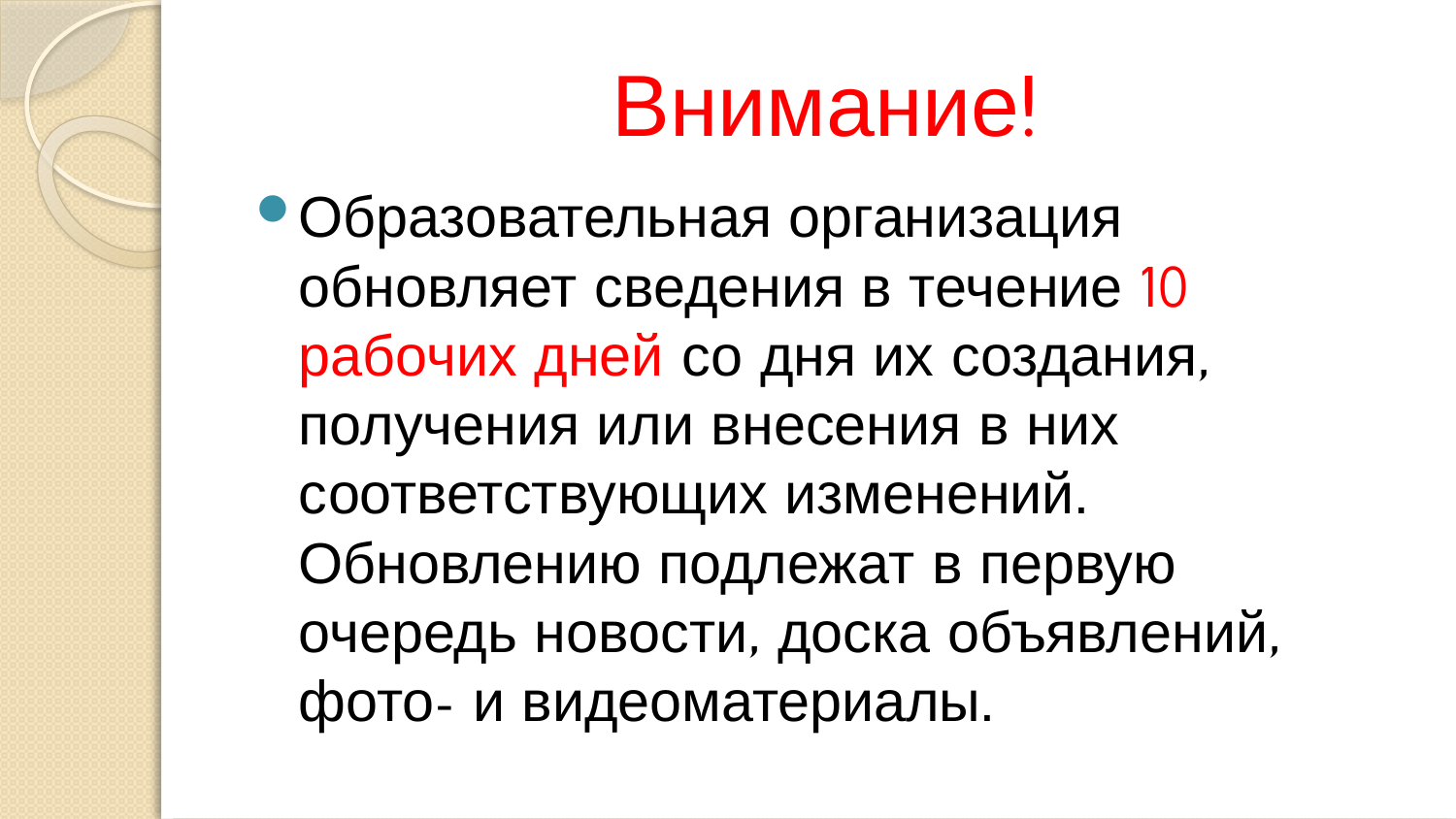

# Внимание!
Образовательная организация обновляет сведения в течение 10 рабочих дней со дня их создания, получения или внесения в них соответствующих изменений. Обновлению подлежат в первую очередь новости, доска объявлений, фото- и видеоматериалы.